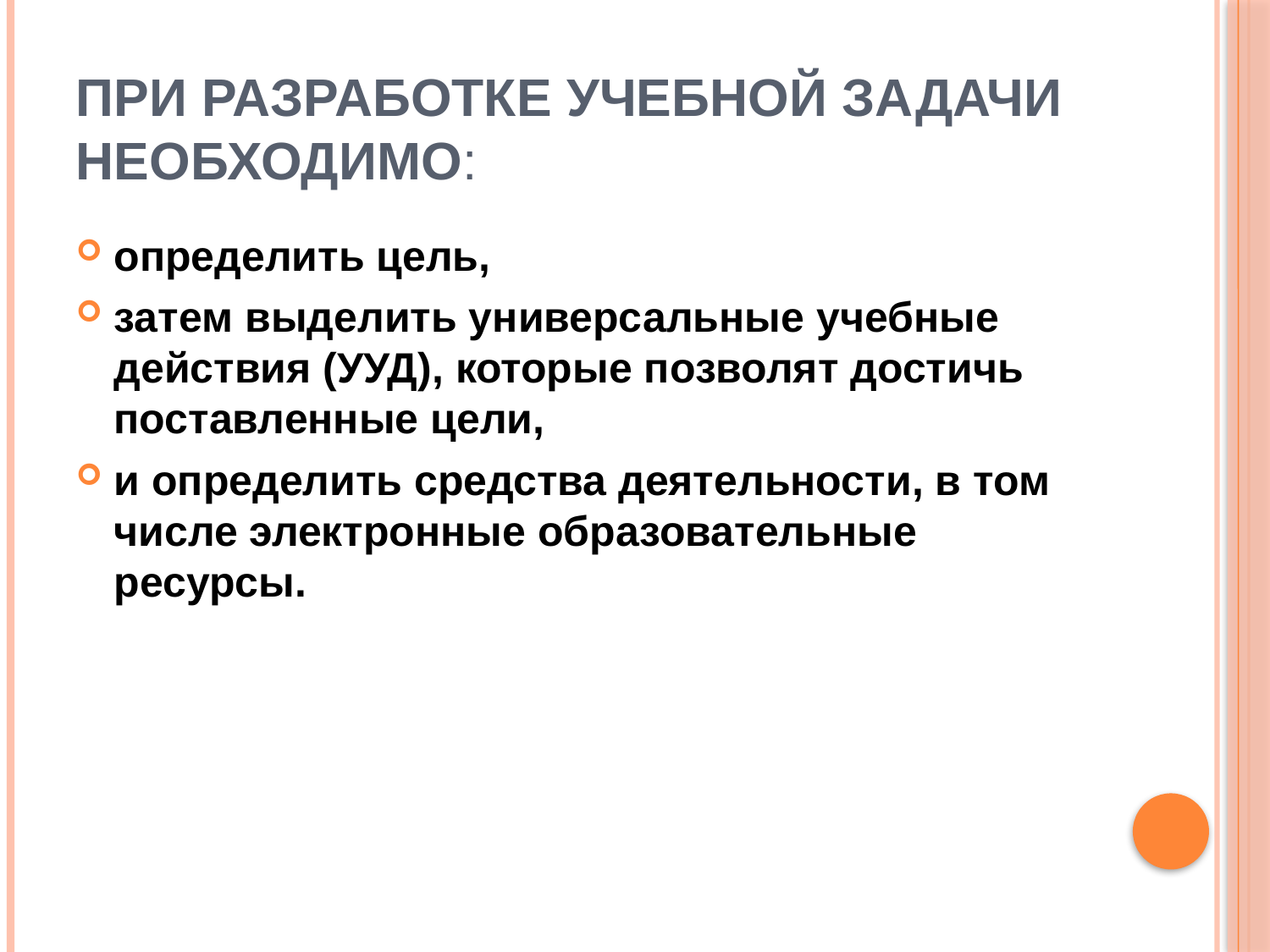

# При разработке учебной задачи необходимо:
определить цель,
затем выделить универсальные учебные действия (УУД), которые позволят достичь поставленные цели,
и определить средства деятельности, в том числе электронные образовательные ресурсы.